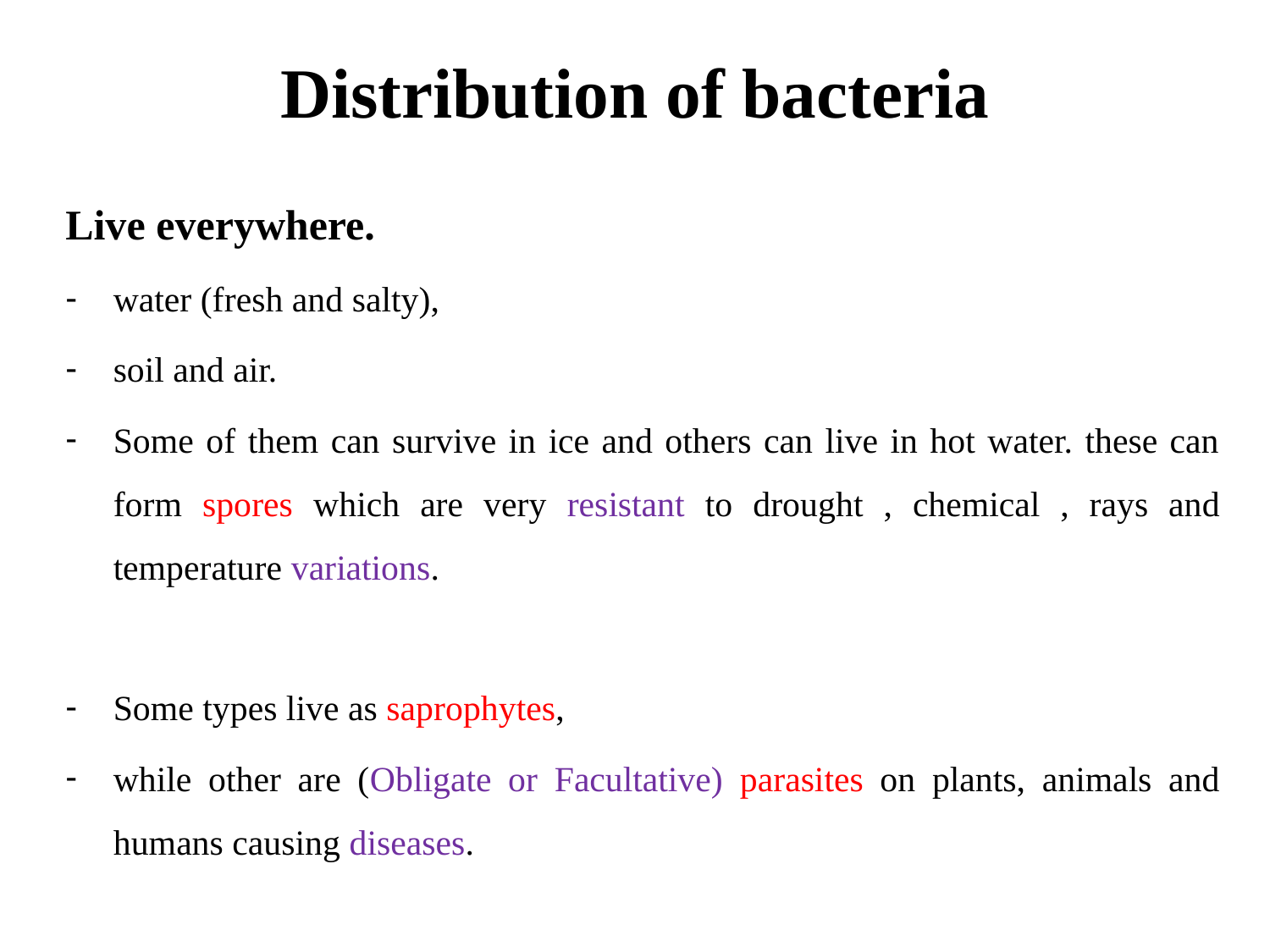

Distribution of bacteria
Live everywhere.
water (fresh and salty),
soil and air.
Some of them can survive in ice and others can live in hot water. these can form spores which are very resistant to drought , chemical , rays and temperature variations.

Some types live as saprophytes,
while other are (Obligate or Facultative) parasites on plants, animals and humans causing diseases.